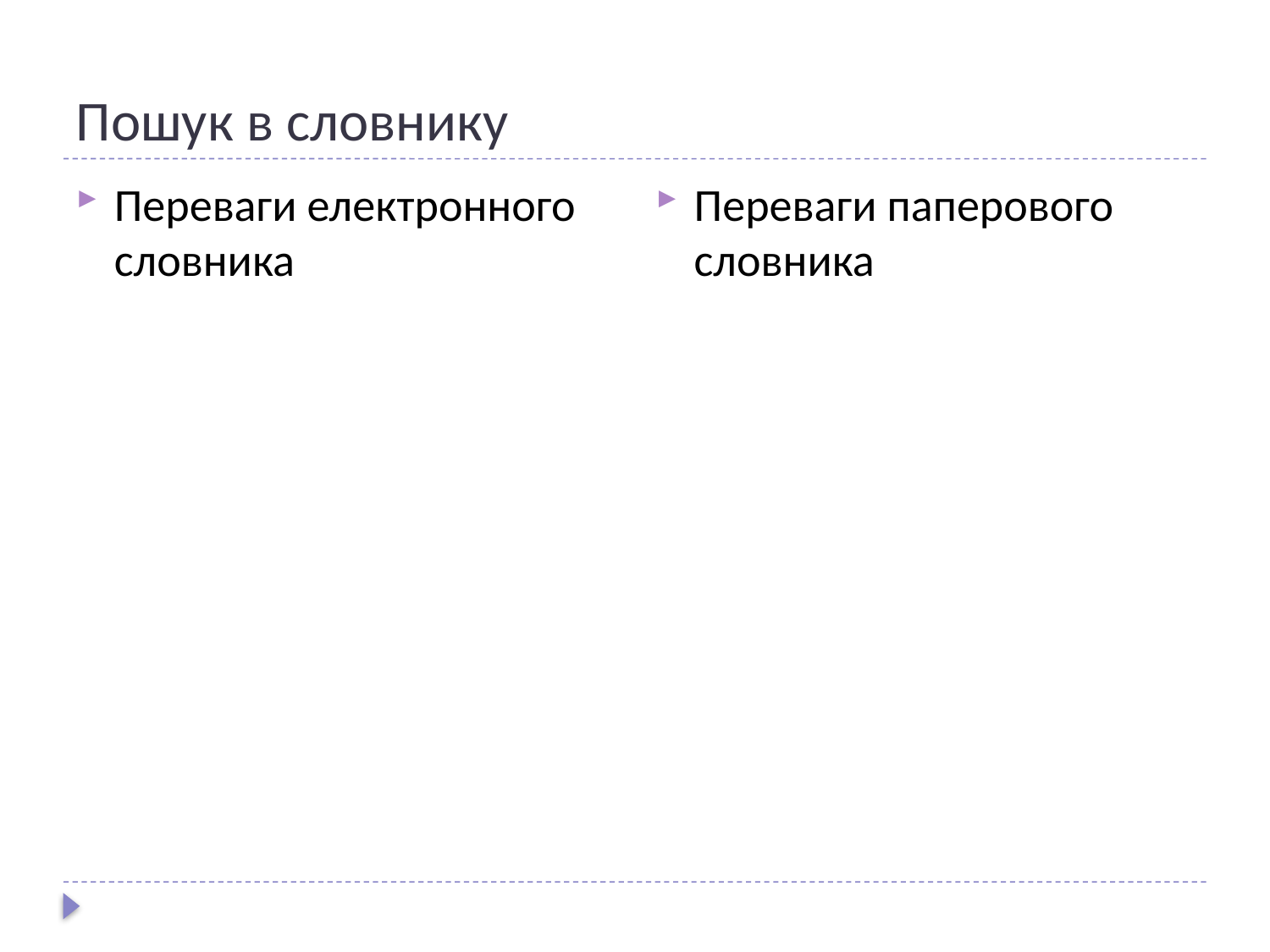

# Пошук в словнику
Переваги паперового словника
Переваги електронного словника